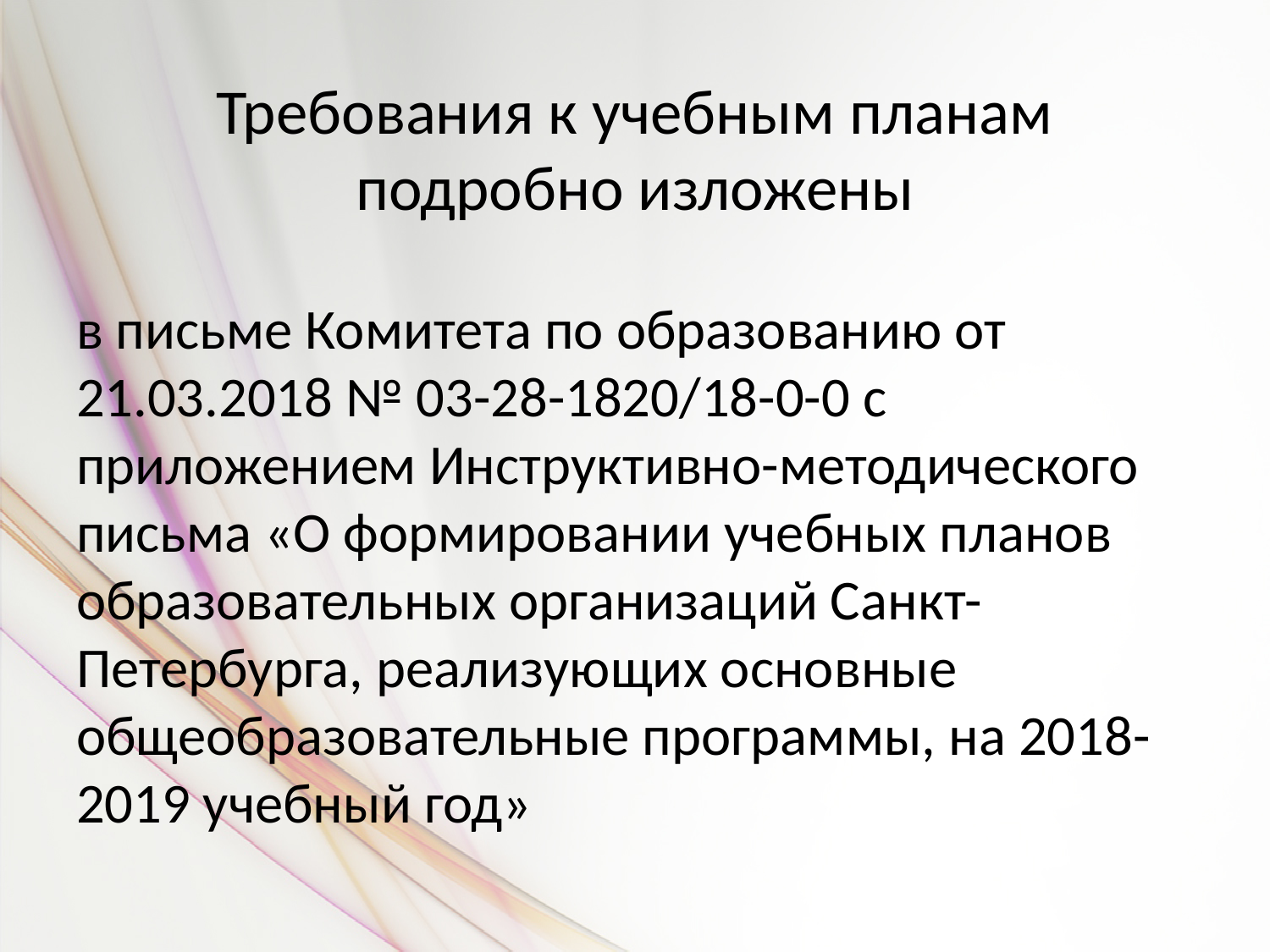

# Требования к учебным планам подробно изложены
в письме Комитета по образованию от 21.03.2018 № 03-28-1820/18-0-0 с приложением Инструктивно-методического письма «О формировании учебных планов образовательных организаций Санкт-Петербурга, реализующих основные общеобразовательные программы, на 2018-2019 учебный год»